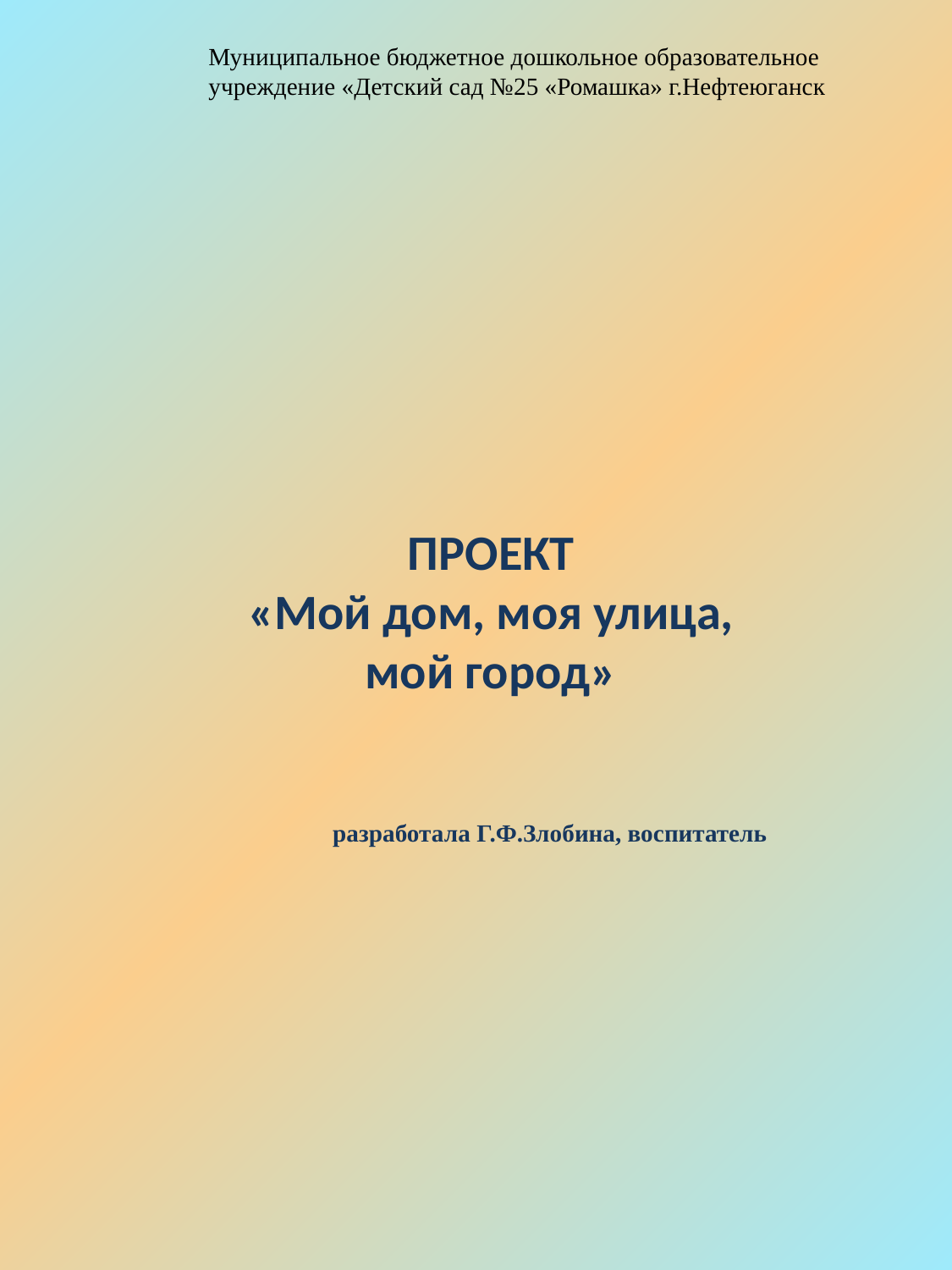

Муниципальное бюджетное дошкольное образовательное учреждение «Детский сад №25 «Ромашка» г.Нефтеюганск
ПРОЕКТ
«Мой дом, моя улица, мой город»

разработала Г.Ф.Злобина, воспитатель